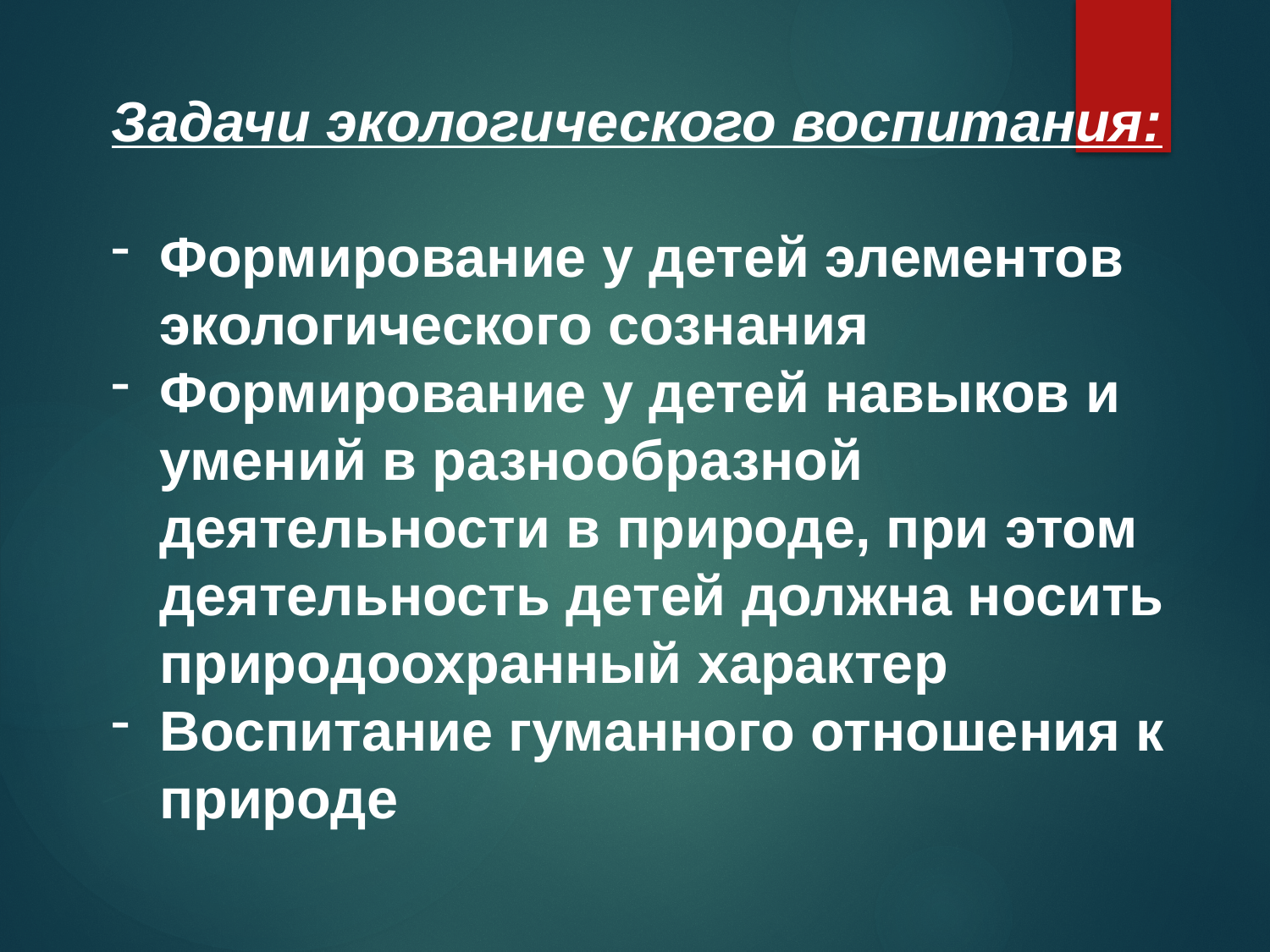

Задачи экологического воспитания:

Формирование у детей элементов экологического сознания
Формирование у детей навыков и умений в разнообразной деятельности в природе, при этом деятельность детей должна носить природоохранный характер
Воспитание гуманного отношения к природе